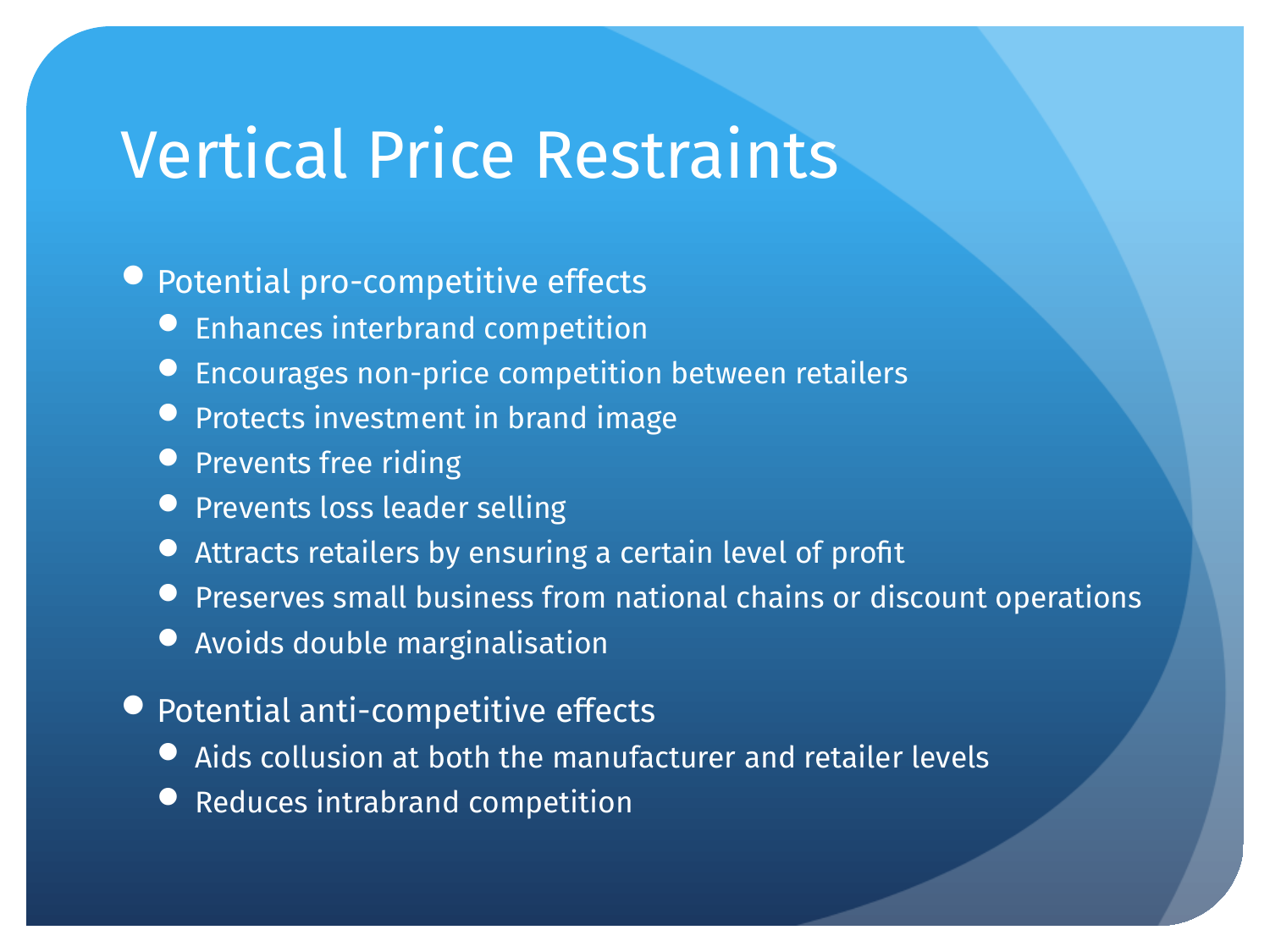

# Vertical Price Restraints
Potential pro-competitive effects
Enhances interbrand competition
Encourages non-price competition between retailers
Protects investment in brand image
Prevents free riding
Prevents loss leader selling
Attracts retailers by ensuring a certain level of profit
Preserves small business from national chains or discount operations
Avoids double marginalisation
Potential anti-competitive effects
Aids collusion at both the manufacturer and retailer levels
Reduces intrabrand competition